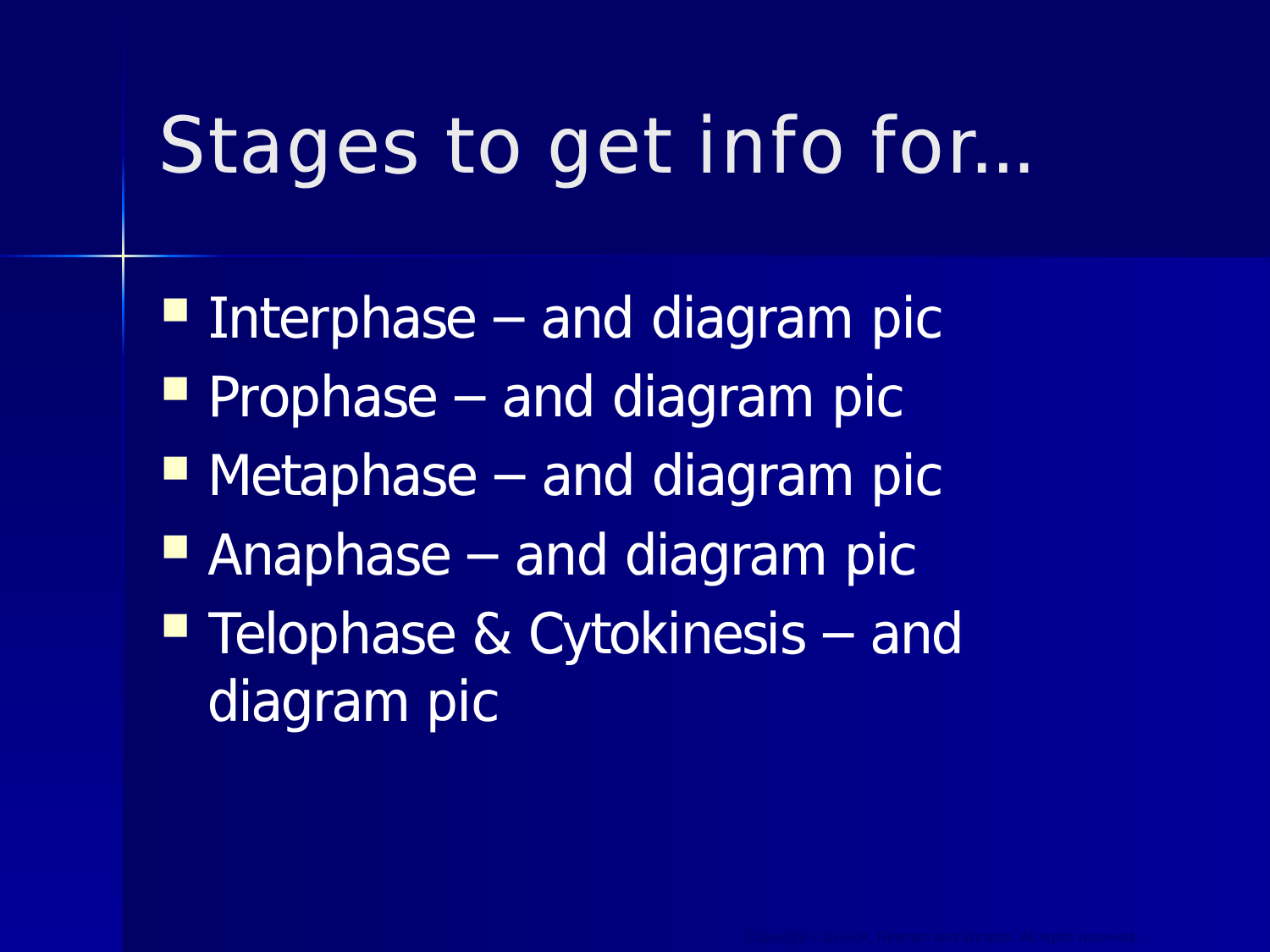

# Stages to get info for…
Interphase – and diagram pic
Prophase – and diagram pic
Metaphase – and diagram pic
Anaphase – and diagram pic
Telophase & Cytokinesis – and diagram pic